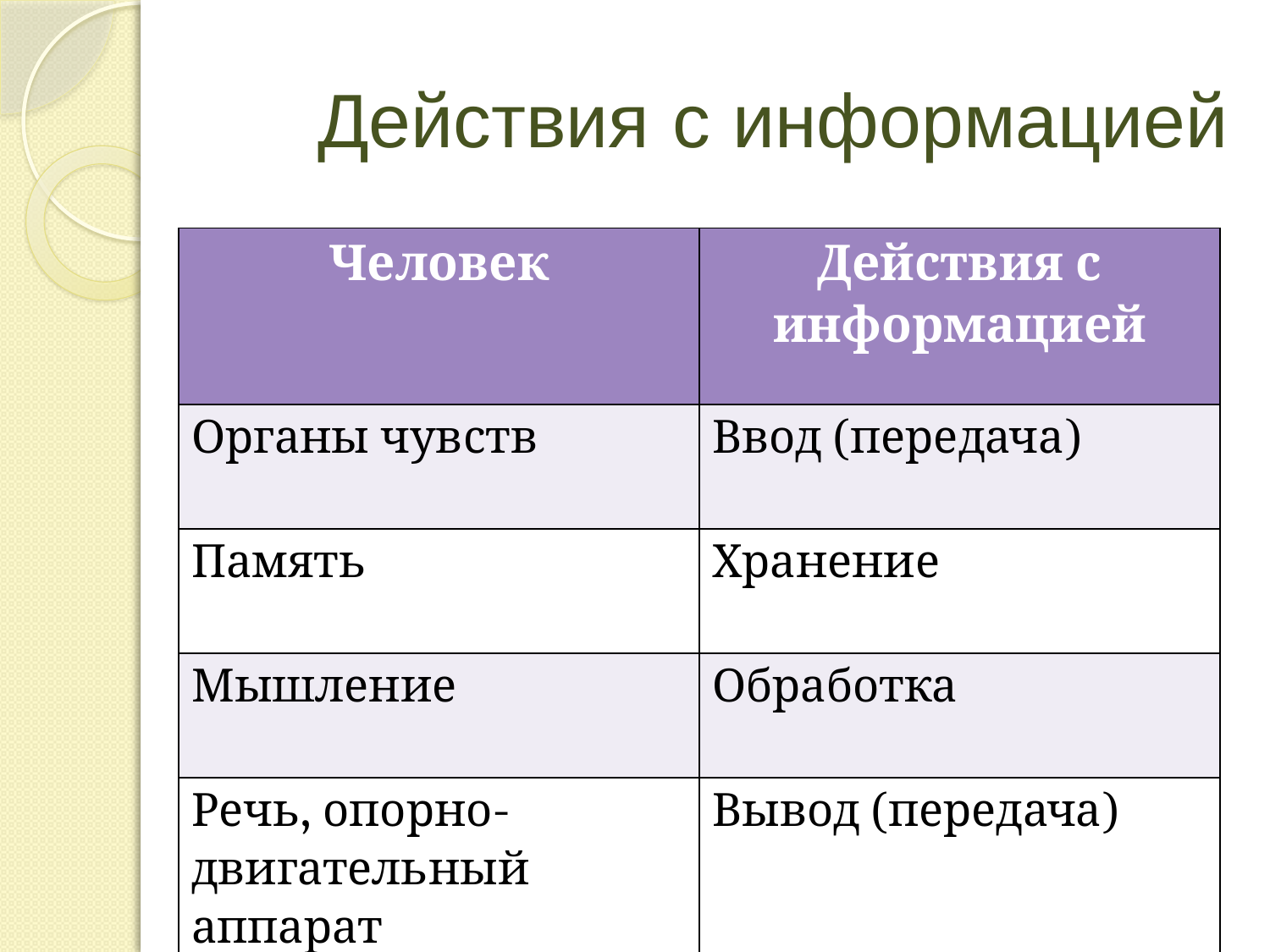

# Действия с информацией
| Человек | Действия с информацией |
| --- | --- |
| Органы чувств | Ввод (передача) |
| Память | Хранение |
| Мышление | Обработка |
| Речь, опорно-двигательный аппарат | Вывод (передача) |